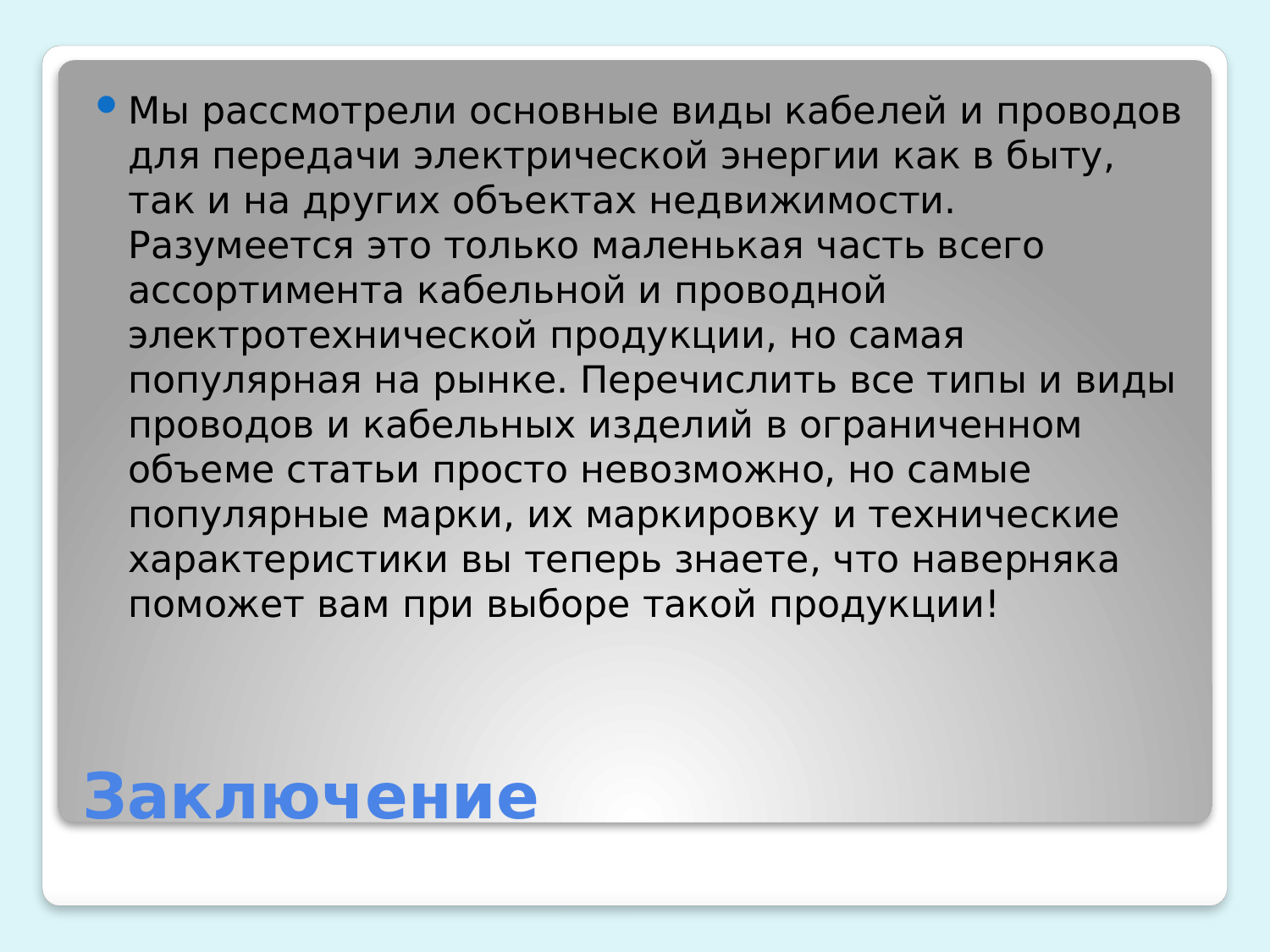

Мы рассмотрели основные виды кабелей и проводов для передачи электрической энергии как в быту, так и на других объектах недвижимости. Разумеется это только маленькая часть всего ассортимента кабельной и проводной электротехнической продукции, но самая популярная на рынке. Перечислить все типы и виды проводов и кабельных изделий в ограниченном объеме статьи просто невозможно, но самые популярные марки, их маркировку и технические характеристики вы теперь знаете, что наверняка поможет вам при выборе такой продукции!

# Заключение